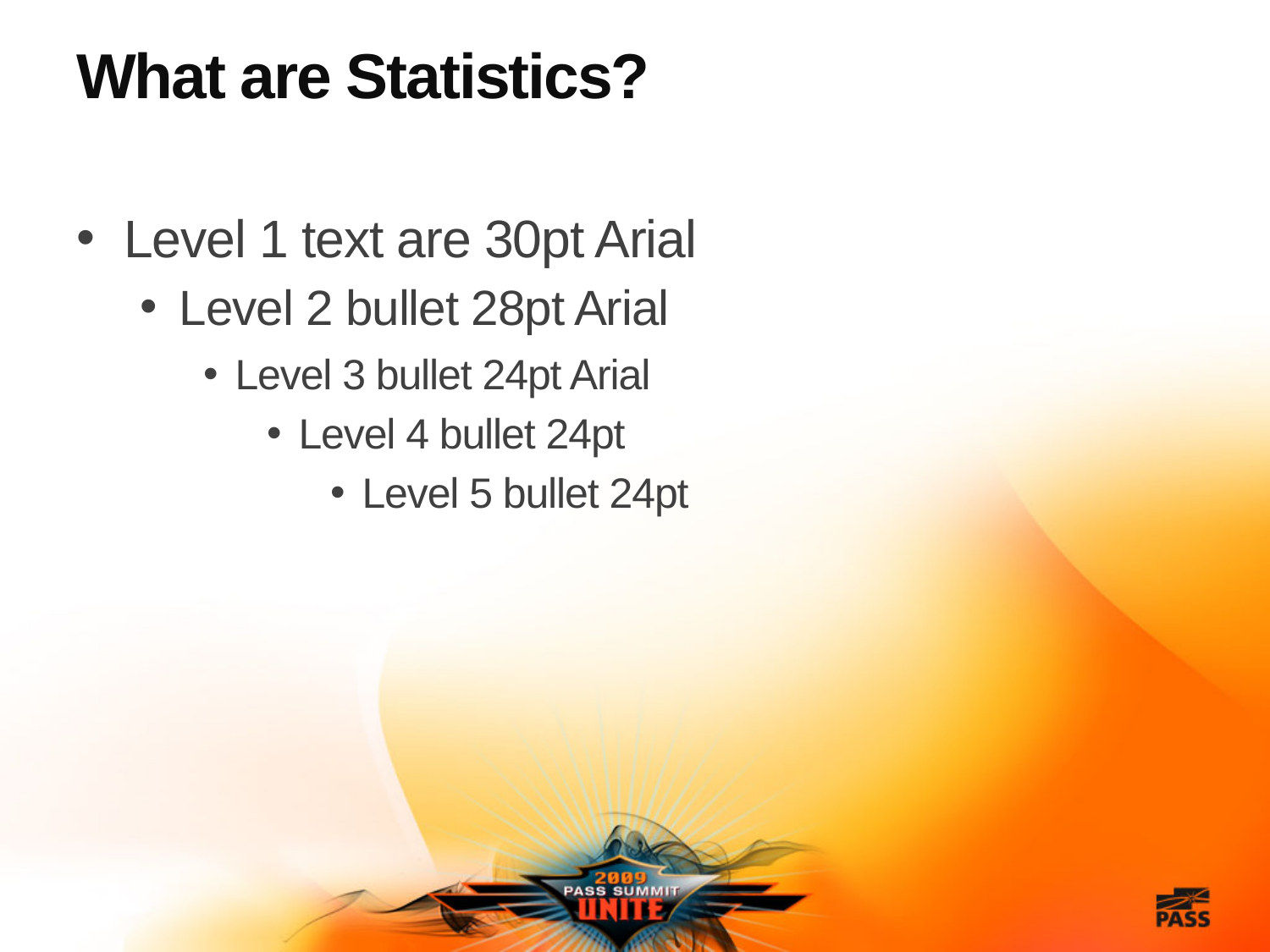

# What are Statistics?
Level 1 text are 30pt Arial
Level 2 bullet 28pt Arial
Level 3 bullet 24pt Arial
Level 4 bullet 24pt
Level 5 bullet 24pt